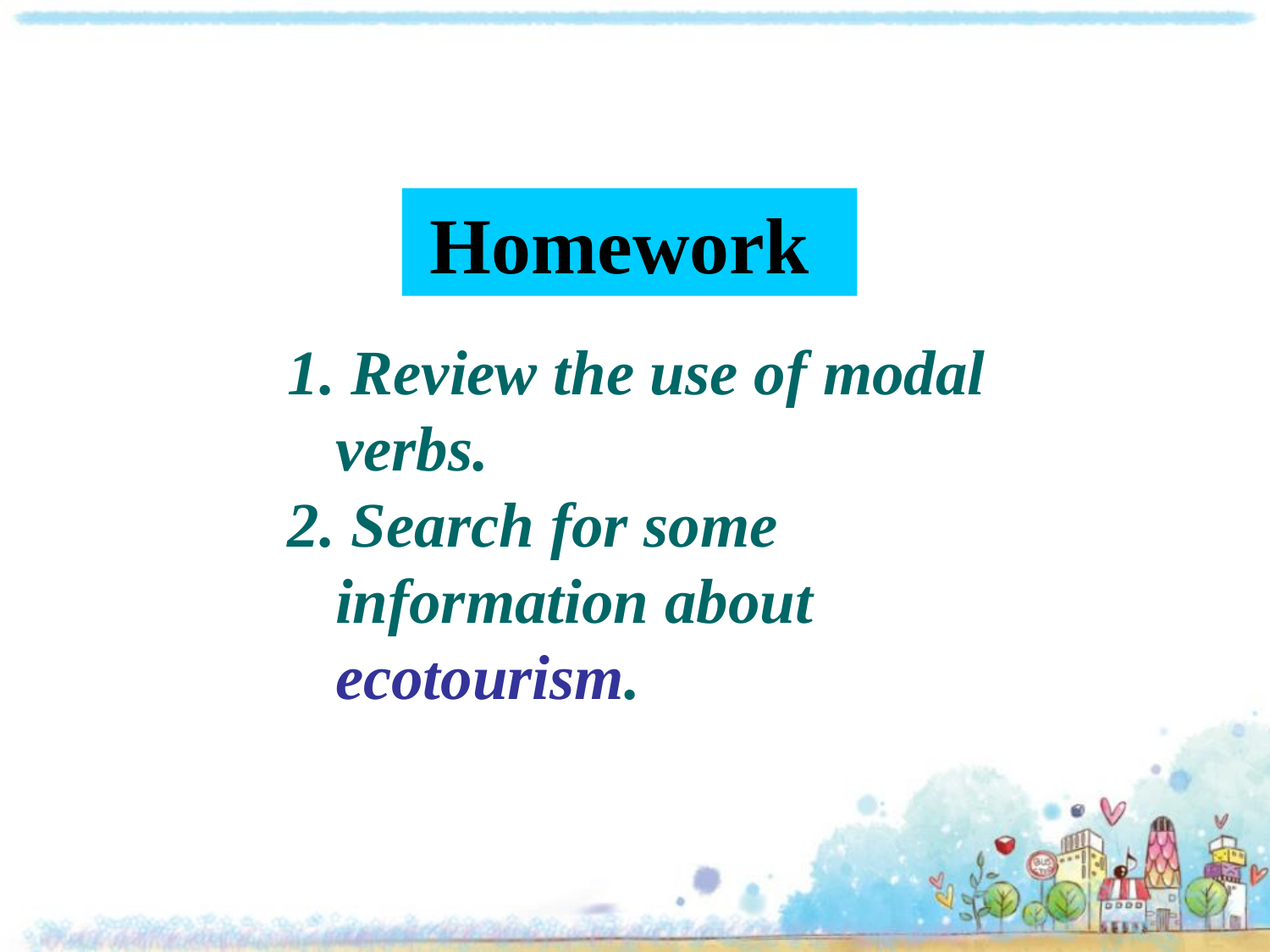

Homework
1. Review the use of modal verbs.
2. Search for some information about ecotourism.